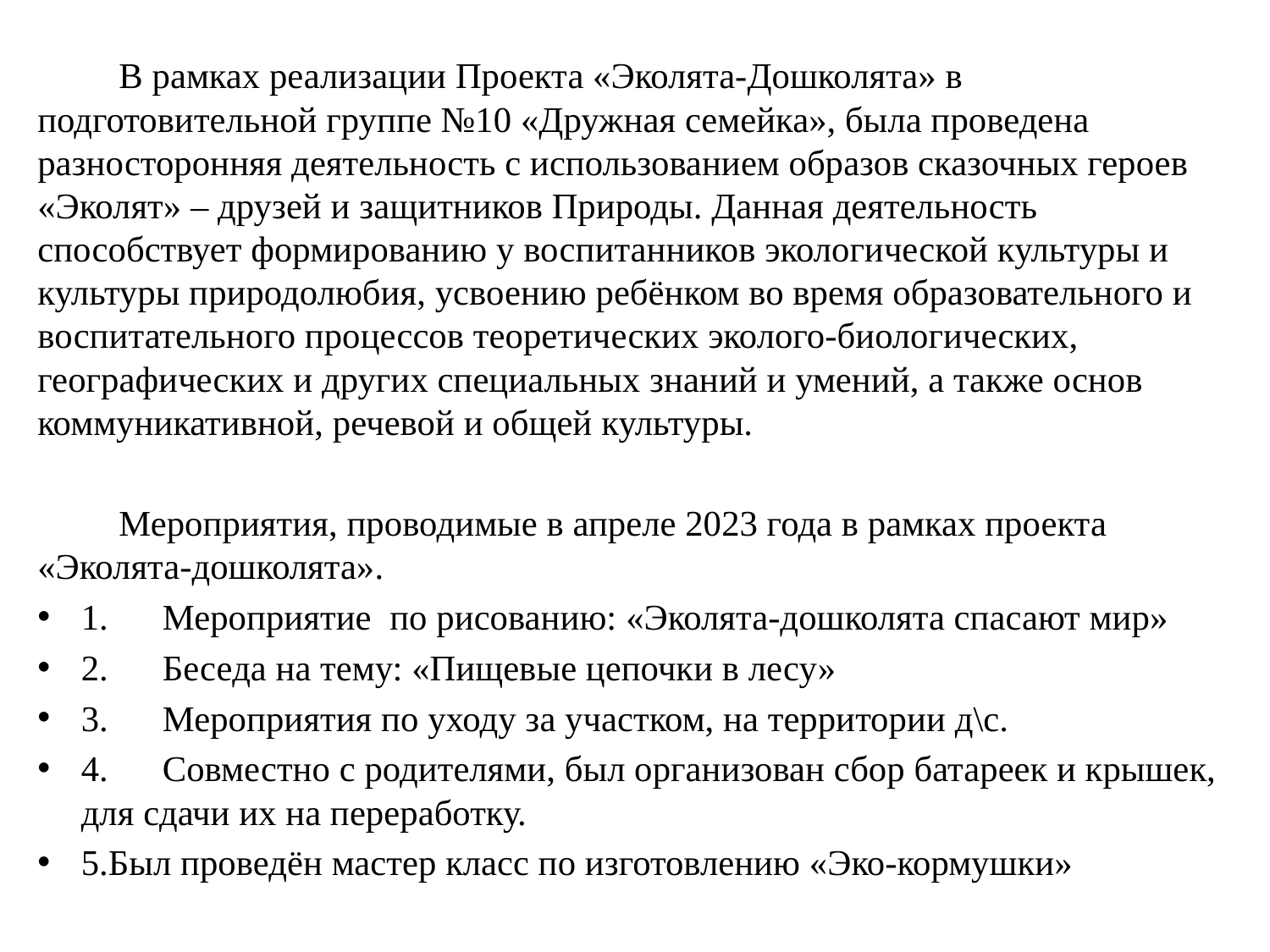

В рамках реализации Проекта «Эколята-Дошколята» в подготовительной группе №10 «Дружная семейка», была проведена разносторонняя деятельность с использованием образов сказочных героев «Эколят» – друзей и защитников Природы. Данная деятельность способствует формированию у воспитанников экологической культуры и культуры природолюбия, усвоению ребёнком во время образовательного и воспитательного процессов теоретических эколого-биологических, географических и других специальных знаний и умений, а также основ коммуникативной, речевой и общей культуры.

	Мероприятия, проводимые в апреле 2023 года в рамках проекта «Эколята-дошколята».
1.	Мероприятие  по рисованию: «Эколята-дошколята спасают мир»
2.	Беседа на тему: «Пищевые цепочки в лесу»
3.	Мероприятия по уходу за участком, на территории д\с.
4.	Совместно с родителями, был организован сбор батареек и крышек, для сдачи их на переработку.
5.Был проведён мастер класс по изготовлению «Эко-кормушки»